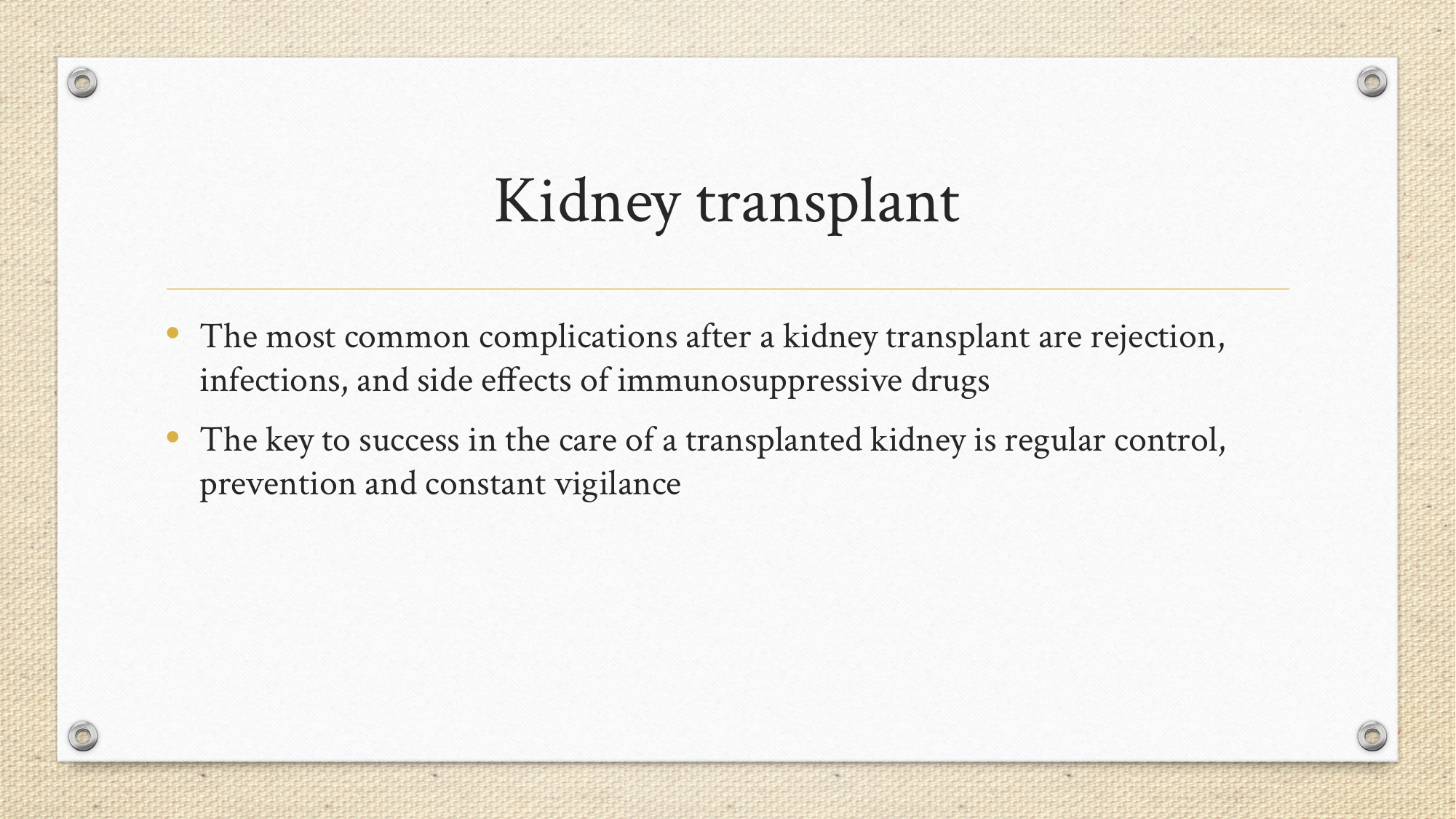

# Kidney transplant
The most common complications after a kidney transplant are rejection, infections, and side effects of immunosuppressive drugs
The key to success in the care of a transplanted kidney is regular control, prevention and constant vigilance